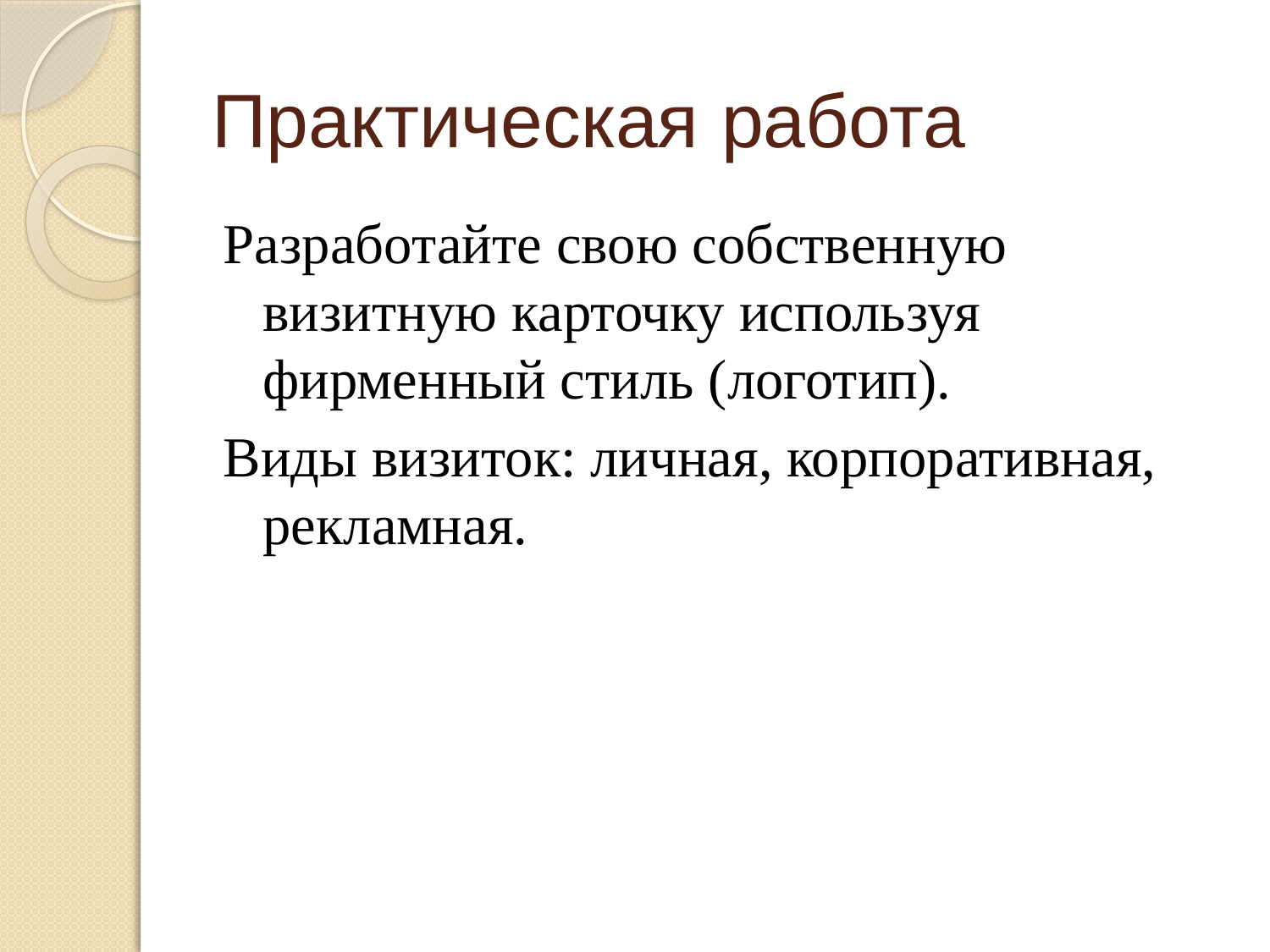

# Практическая работа
Разработайте свою собственную визитную карточку используя фирменный стиль (логотип).
Виды визиток: личная, корпоративная, рекламная.